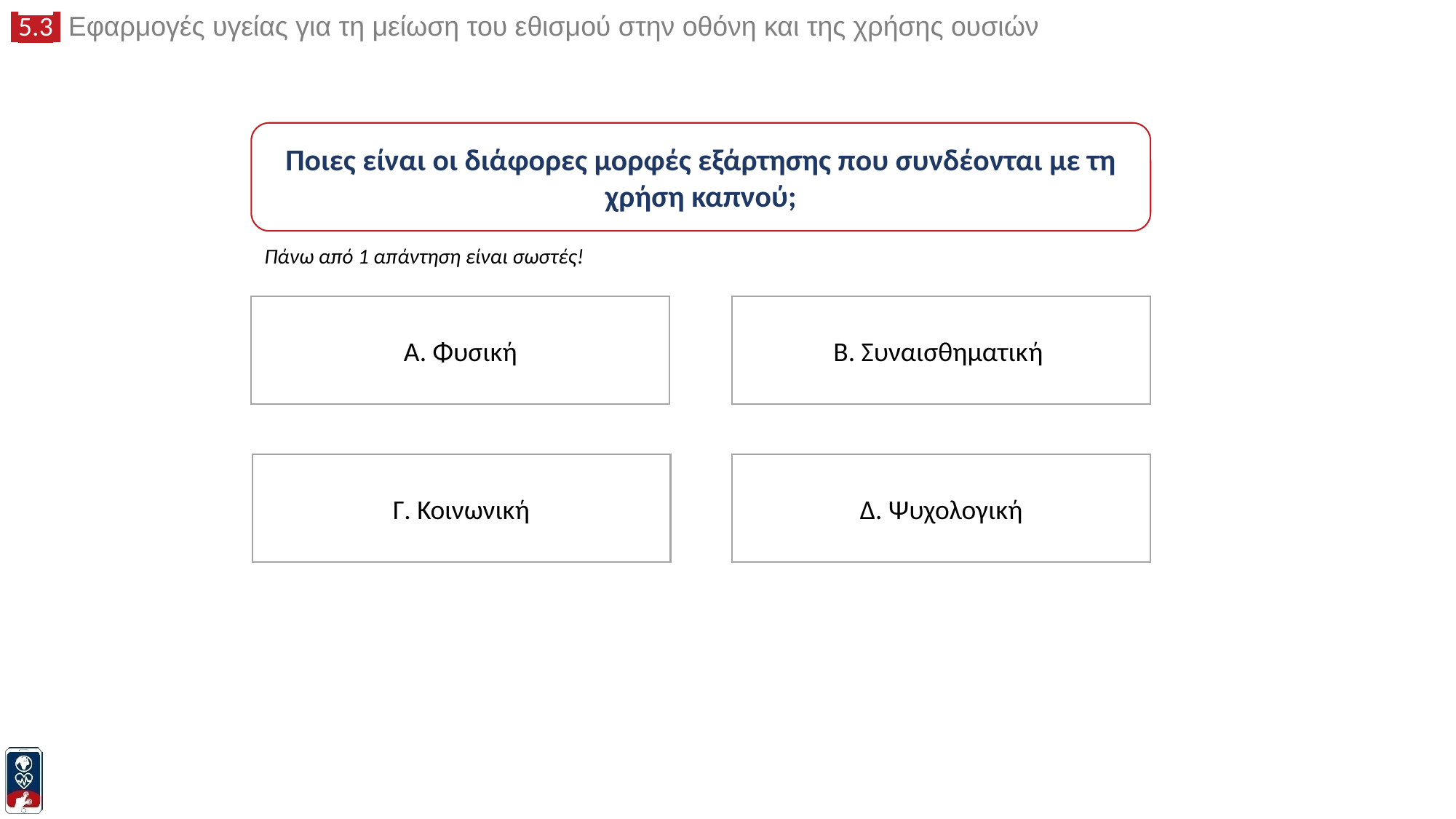

Ποιες είναι οι διάφορες μορφές εξάρτησης που συνδέονται με τη χρήση καπνού;
Πάνω από 1 απάντηση είναι σωστές!
B. Συναισθηματική
A. Φυσική
Γ. Κοινωνική
Δ. Ψυχολογική